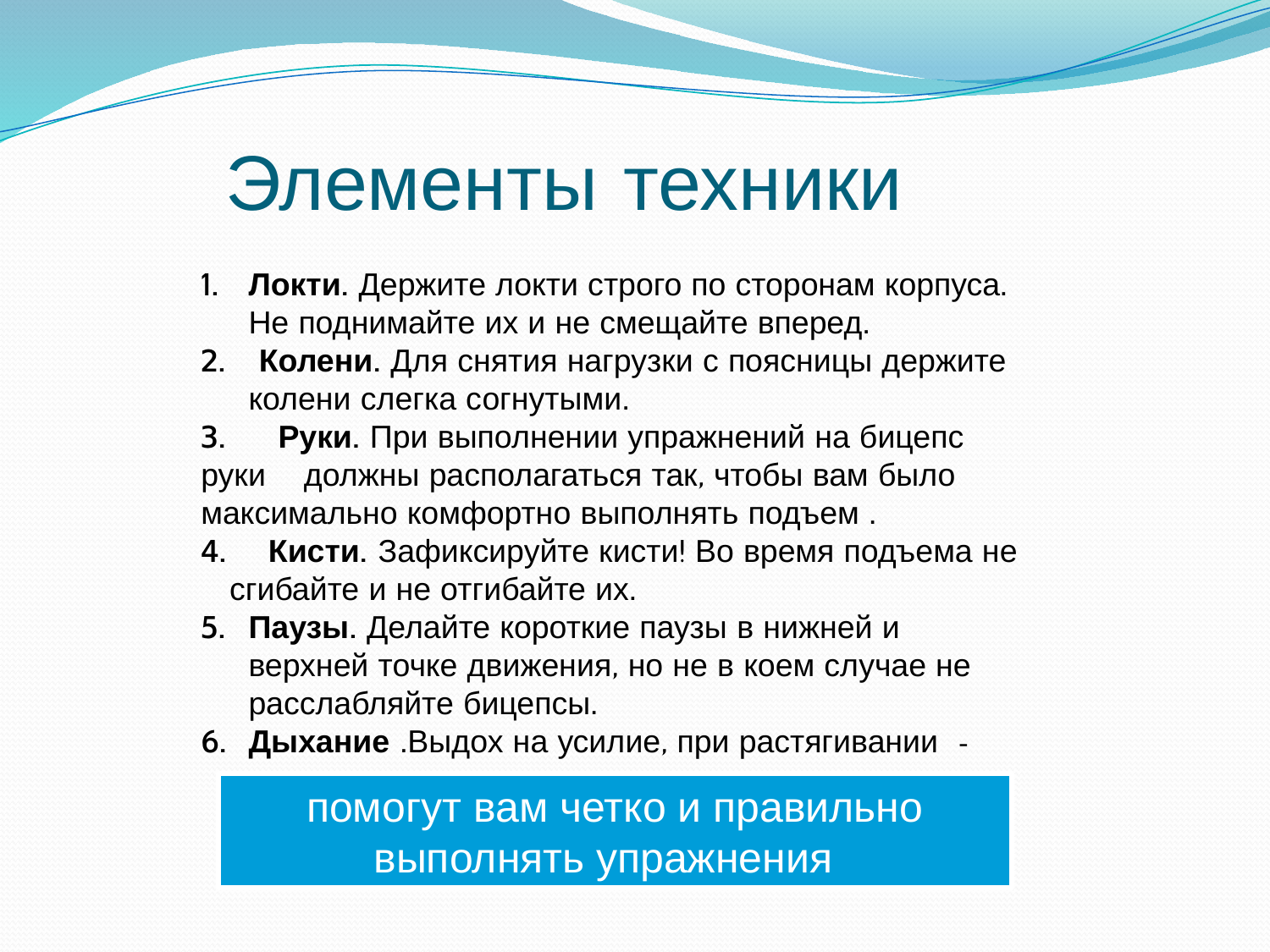

# Элементы техники
Локти. Держите локти строго по сторонам корпуса. Не поднимайте их и не смещайте вперед.
 Колени. Для снятия нагрузки с поясницы держите колени слегка согнутыми.
3.     Руки. При выполнении упражнений на бицепс руки    должны располагаться так, чтобы вам было максимально комфортно выполнять подъем .
4.    Кисти. Зафиксируйте кисти! Во время подъема не     сгибайте и не отгибайте их.
Паузы. Делайте короткие паузы в нижней и верхней точке движения, но не в коем случае не расслабляйте бицепсы.
Дыхание .Выдох на усилие, при растягивании  - вдох
помогут вам четко и правильно выполнять упражнения